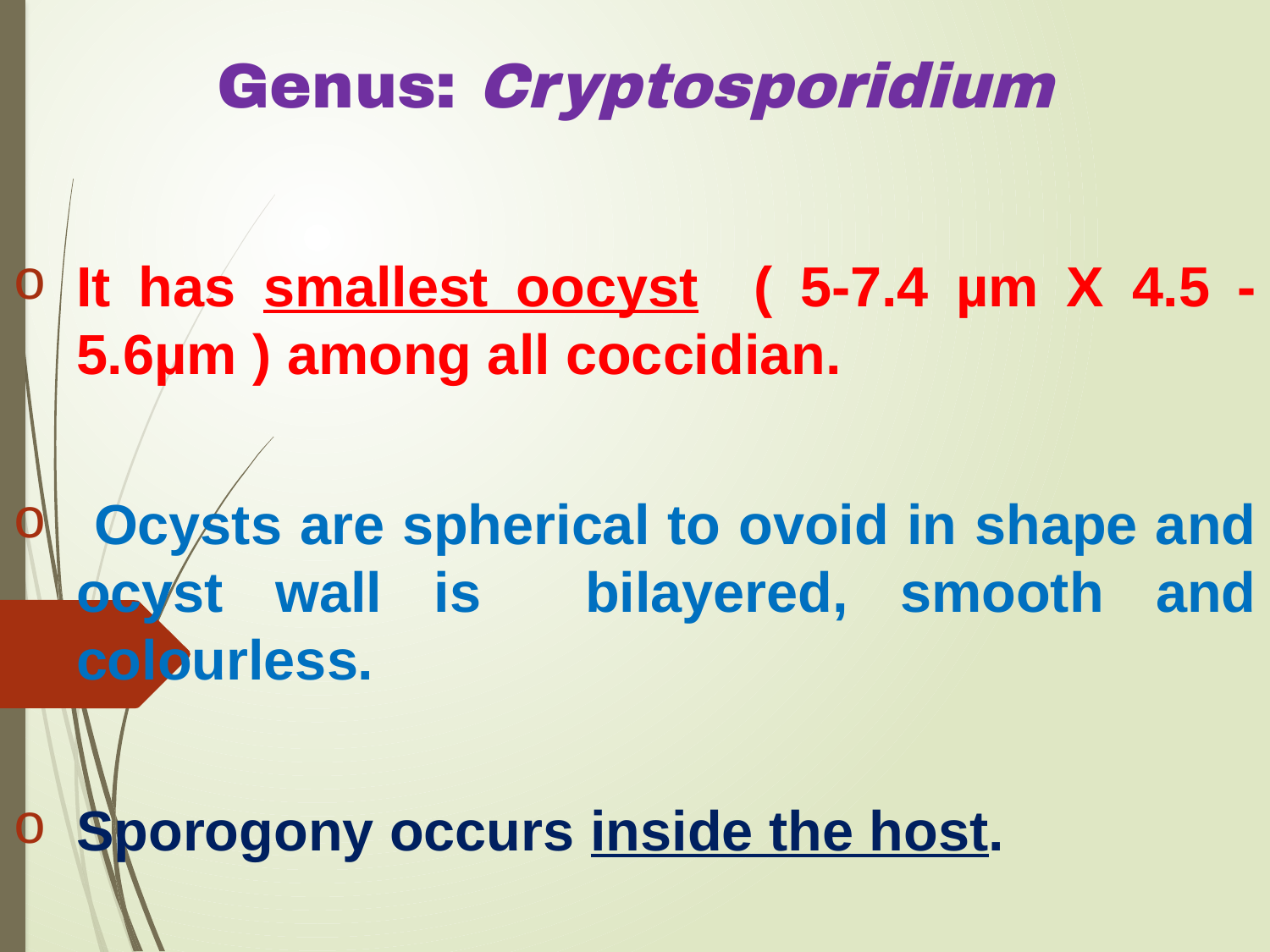

# Genus: Cryptosporidium

It has smallest oocyst  ( 5-7.4 µm X 4.5 -5.6µm ) among all coccidian.

 Ocysts are spherical to ovoid in shape and ocyst wall is  bilayered, smooth and colourless.

Sporogony occurs inside the host.